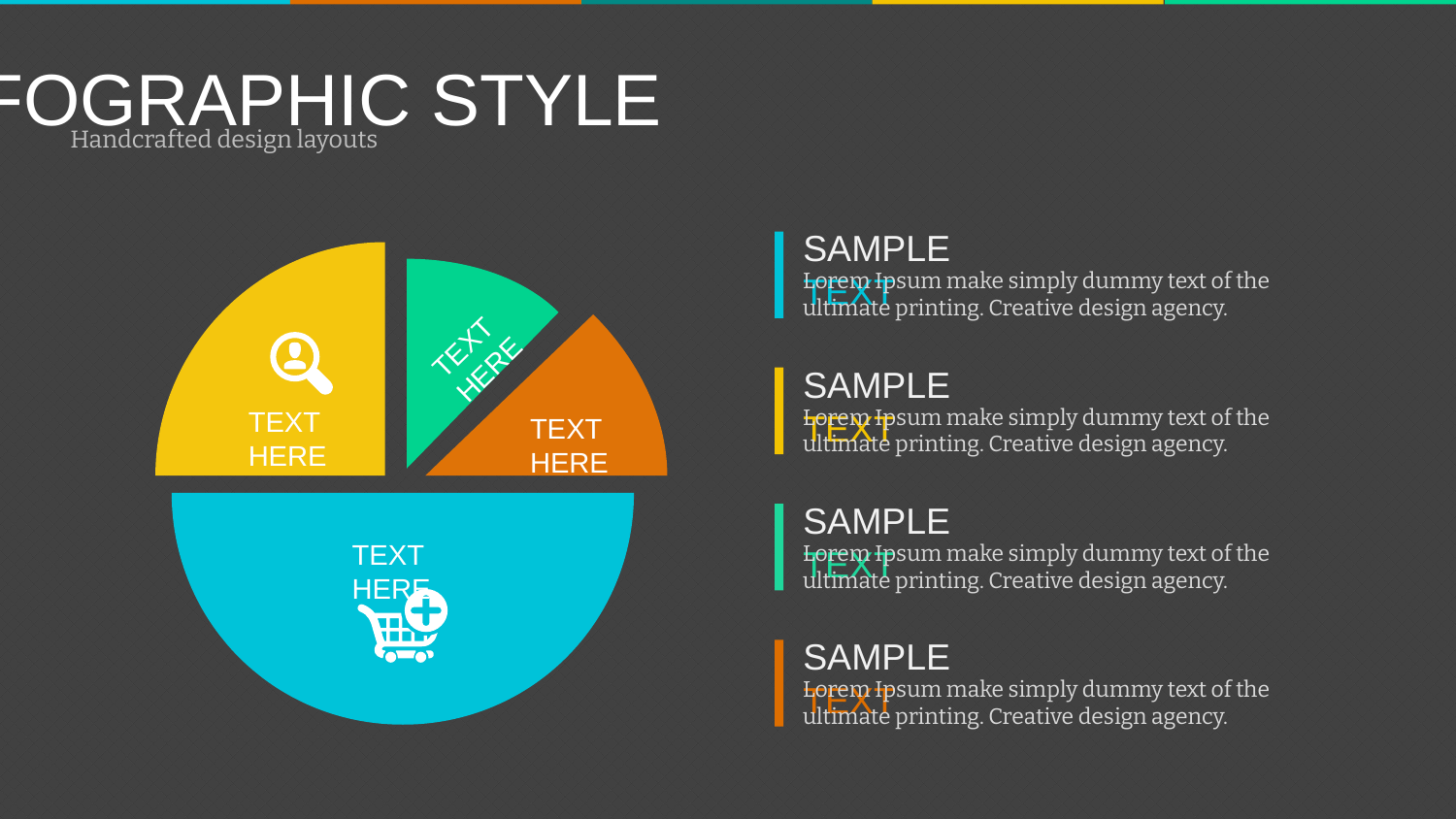

INFOGRAPHIC STYLE
Handcrafted design layouts
SAMPLE TEXT

Lorem Ipsum make simply dummy text of the ultimate printing. Creative design agency.
TEXT HERE

SAMPLE TEXT

Lorem Ipsum make simply dummy text of the ultimate printing. Creative design agency.
TEXT HERE
TEXT HERE
SAMPLE TEXT

TEXT HERE
Lorem Ipsum make simply dummy text of the ultimate printing. Creative design agency.

SAMPLE TEXT

Lorem Ipsum make simply dummy text of the ultimate printing. Creative design agency.